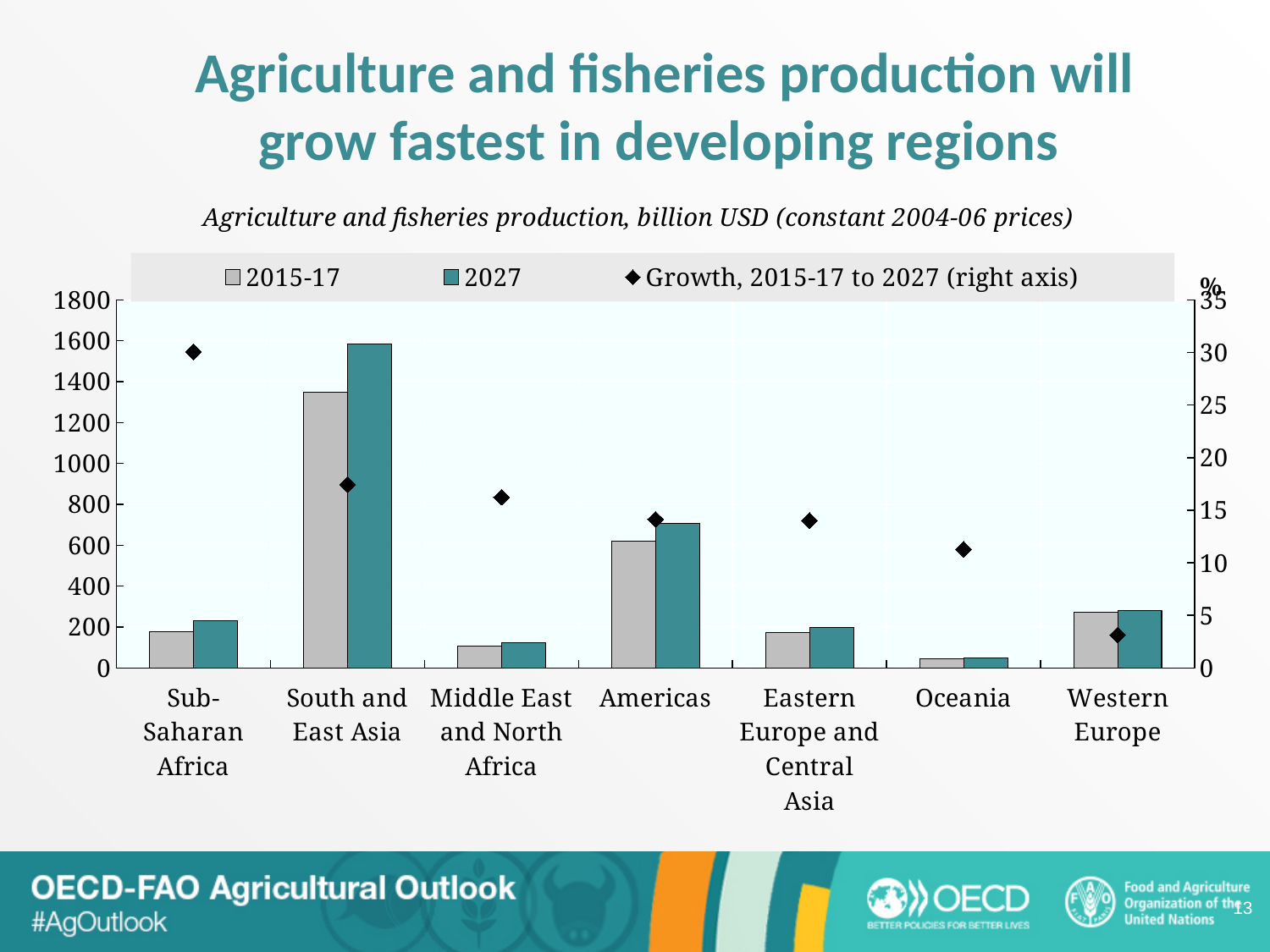

# Agriculture and fisheries production will grow fastest in developing regions

### Chart

| Category | 2015-17 | 2027 | Growth, 2015-17 to 2027 (right axis) |
|---|---|---|---|
| Sub-Saharan Africa | 178.1895467844126 | 231.735214409114 | 30.04983658748794 |
| South and East Asia | 1348.815769261486 | 1584.115231331017 | 17.4448925814653 |
| Middle East and North Africa | 105.5488871607165 | 122.6824554304937 | 16.23282701568258 |
| Americas | 620.1402876418083 | 707.781425077271 | 14.13246956889925 |
| Eastern Europe and Central Asia | 174.2309330882453 | 198.635204023165 | 14.00685314734511 |
| Oceania | 42.9249349063169 | 47.7676134463043 | 11.28173764399756 |
| Western Europe | 273.6491031141454 | 282.2041149600119 | 3.126270741804027 |
13